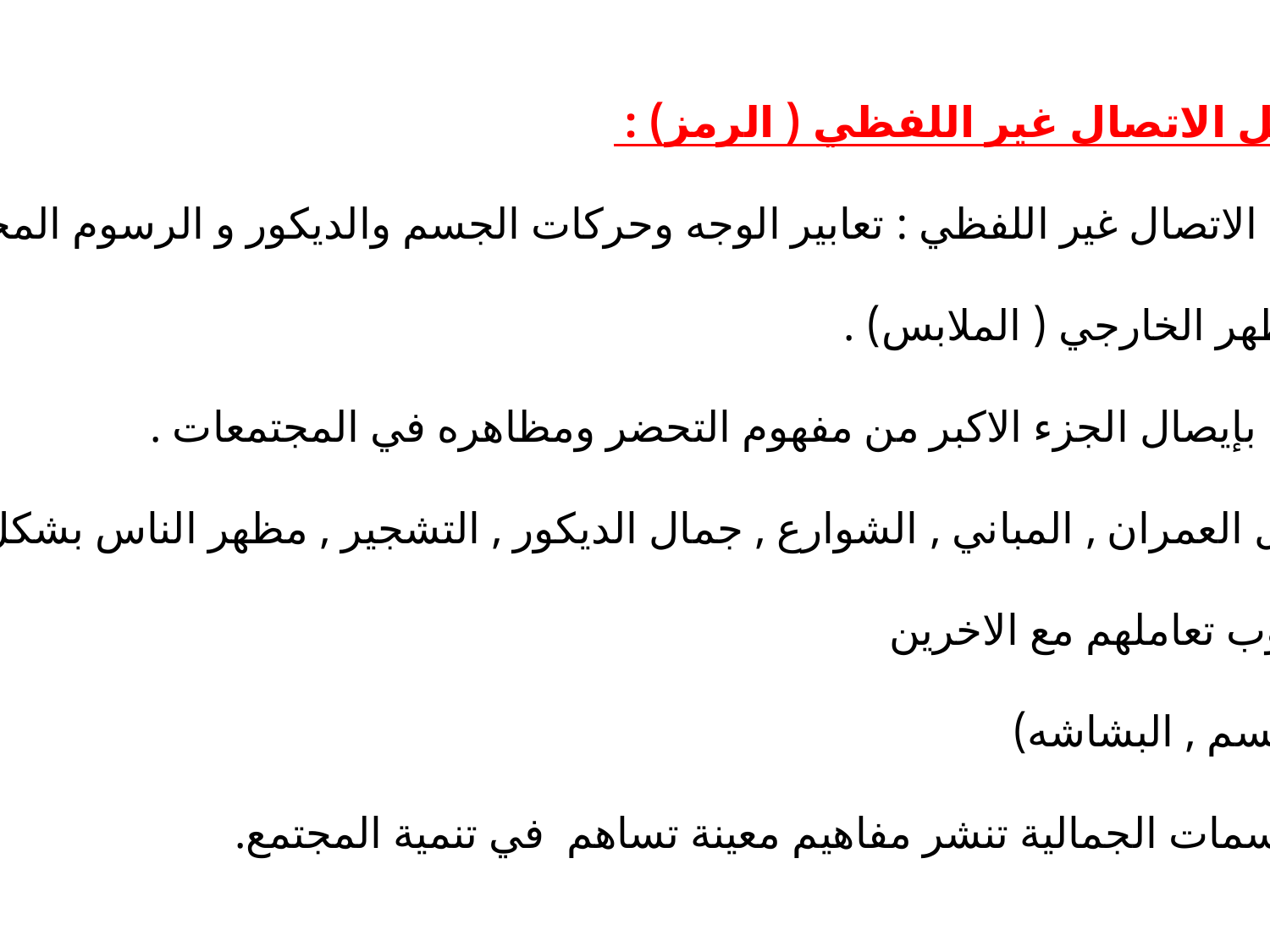

وسائل الاتصال غير اللفظي ( الرمز) :

يشمل الاتصال غير اللفظي : تعابير الوجه وحركات الجسم والديكور و الرسوم المجسمات

 والمظهر الخارجي ( الملابس) .

 تقوم بإيصال الجزء الاكبر من مفهوم التحضر ومظاهره في المجتمعات .

 جمال العمران , المباني , الشوارع , جمال الديكور , التشجير , مظهر الناس بشكل عام ,

 أسلوب تعاملهم مع الاخرين

 ( التبسم , البشاشه)

المجسمات الجمالية تنشر مفاهيم معينة تساهم  في تنمية المجتمع.